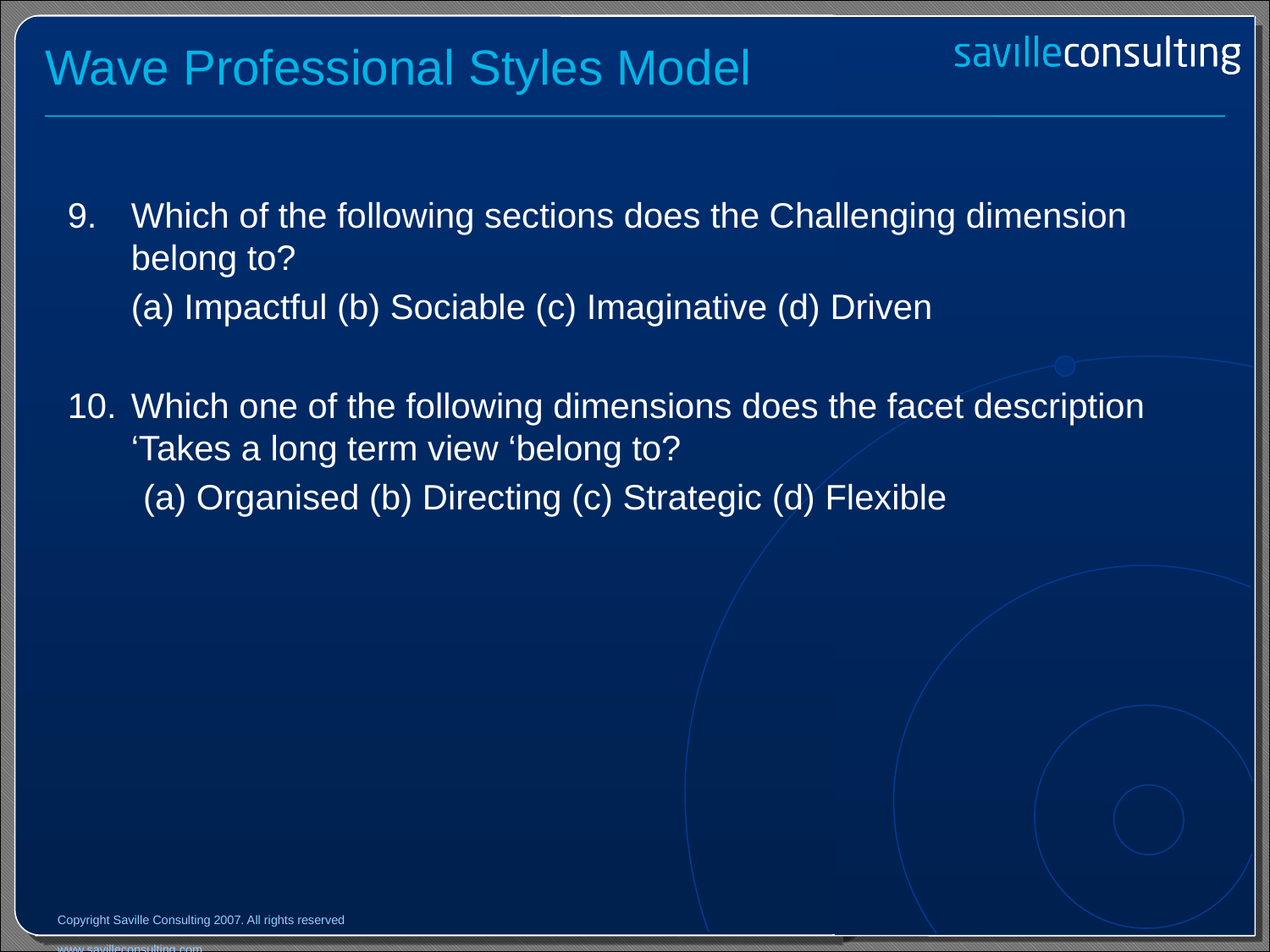

# Wave Professional Styles Model
Which of the following sections does the Challenging dimension  belong to?
	(a) Impactful (b) Sociable (c) Imaginative (d) Driven

Which one of the following dimensions does the facet description ‘Takes a long term view ‘belong to?
(a) Organised (b) Directing (c) Strategic (d) Flexible